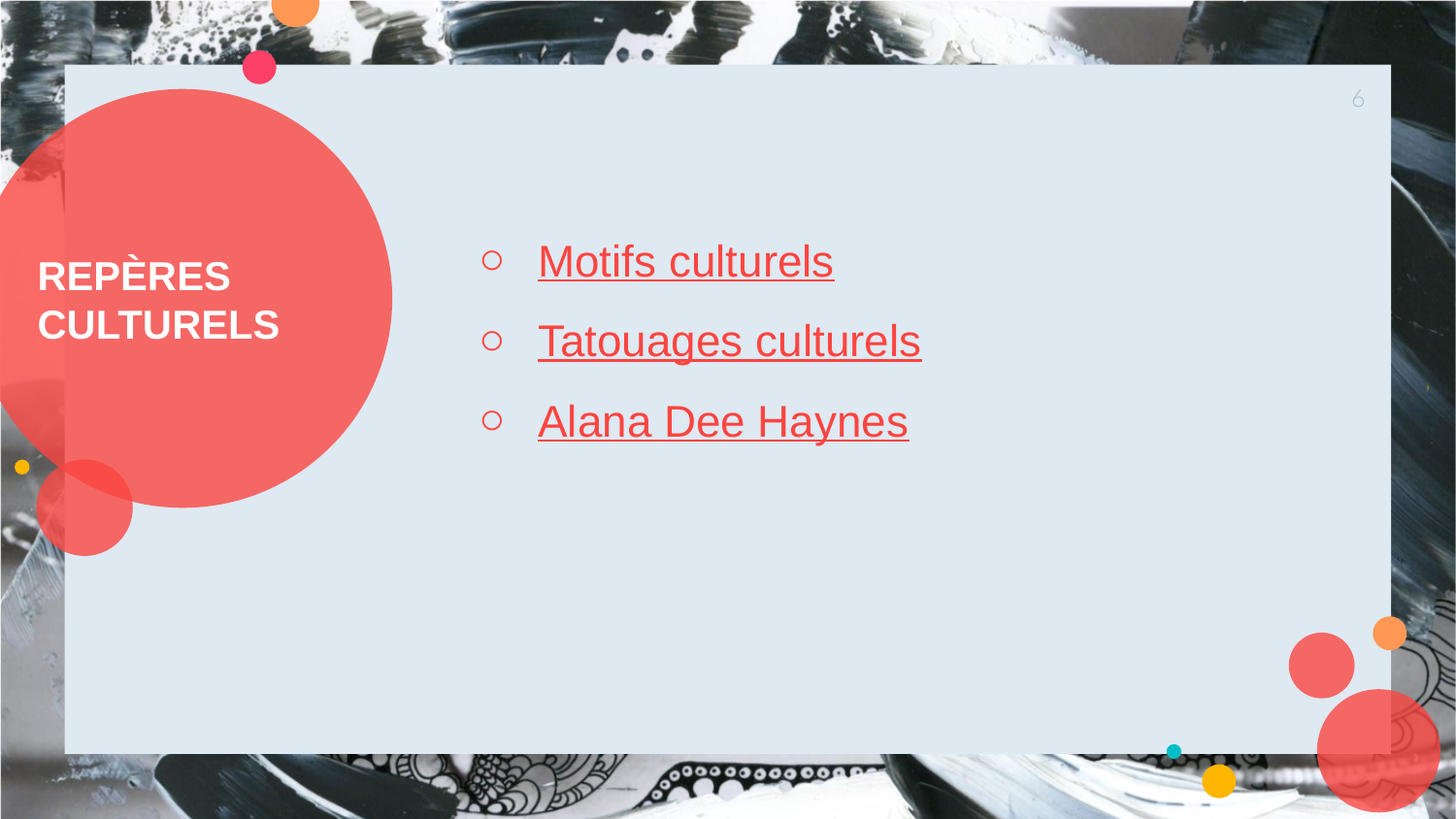

6
# REPÈRES CULTURELS
Motifs culturels
Tatouages culturels
Alana Dee Haynes